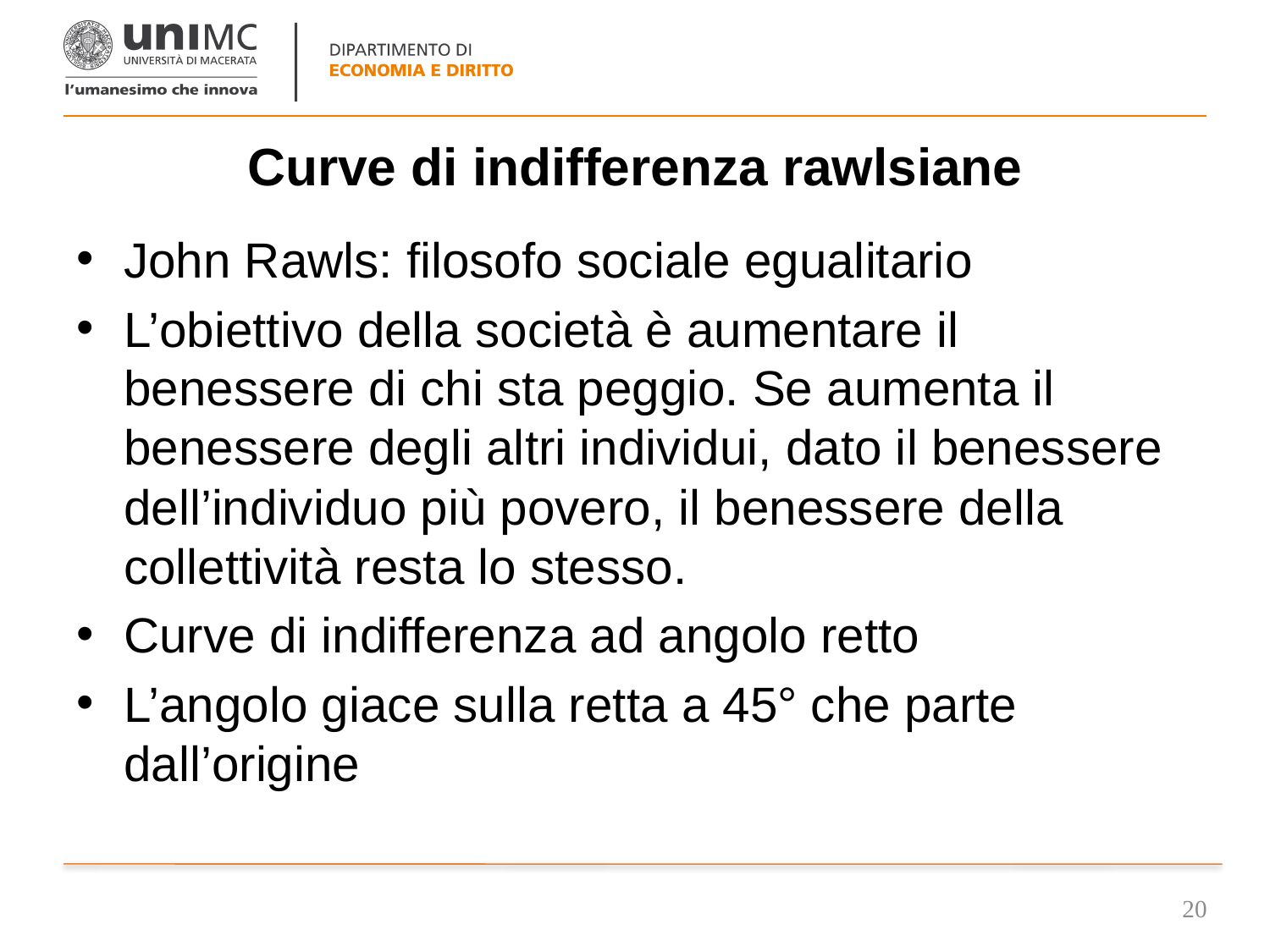

# Curve di indifferenza rawlsiane
John Rawls: filosofo sociale egualitario
L’obiettivo della società è aumentare il benessere di chi sta peggio. Se aumenta il benessere degli altri individui, dato il benessere dell’individuo più povero, il benessere della collettività resta lo stesso.
Curve di indifferenza ad angolo retto
L’angolo giace sulla retta a 45° che parte dall’origine
20